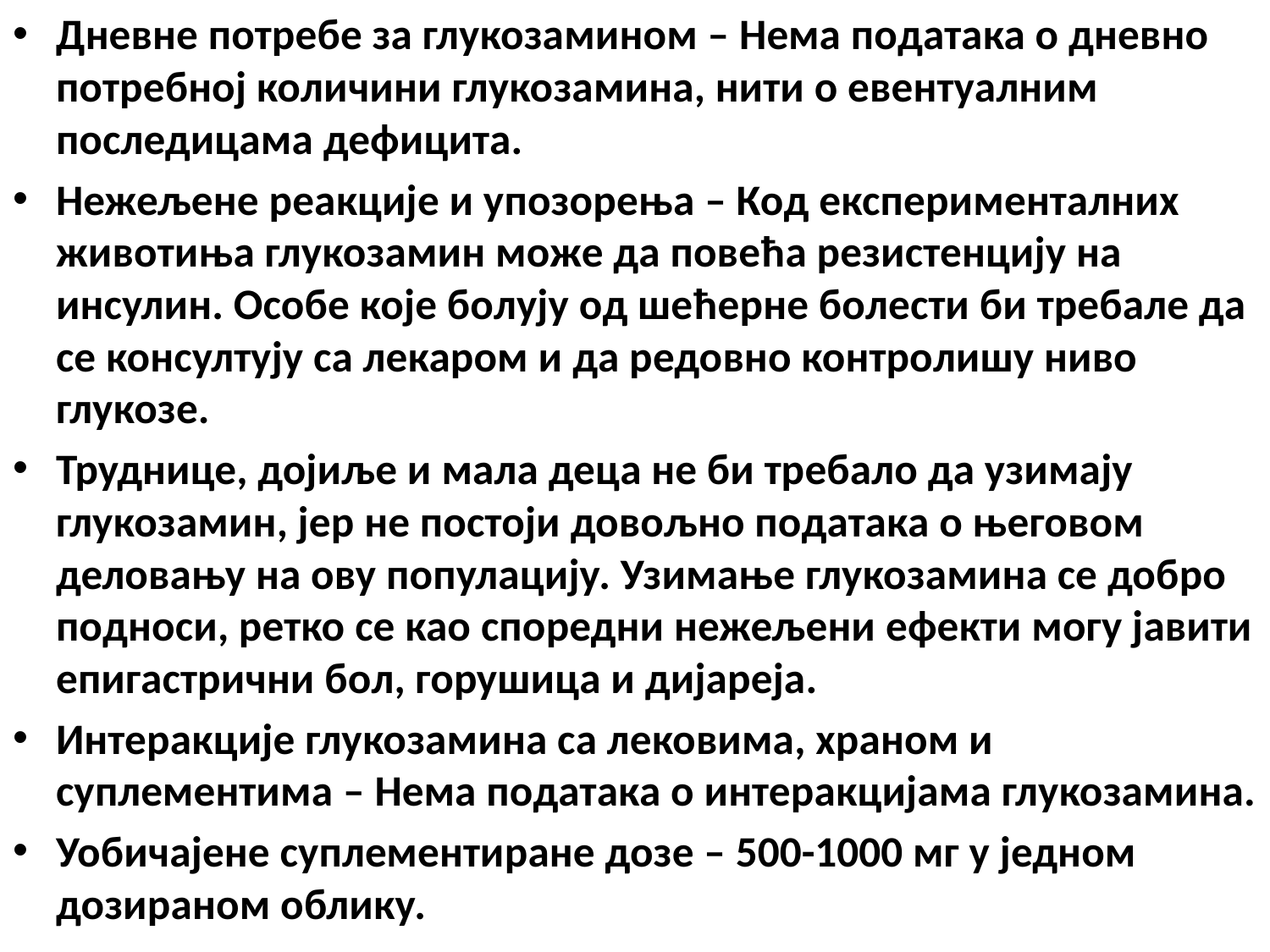

Дневне потребе за глукозамином – Нема података о дневно потребној количини глукозамина, нити о евентуалним последицама дефицита.
Нежељене реакције и упозорења – Код експерименталних животиња глукозамин може да повећа резистенцију на инсулин. Особе које болују од шећерне болести би требале да се консултују са лекаром и да редовно контролишу ниво глукозе.
Труднице, дојиље и мала деца не би требало да узимају глукозамин, јер не постоји довољно података о његовом деловању на ову популацију. Узимање глукозамина се добро подноси, ретко се као споредни нежељени ефекти могу јавити епигастрични бол, горушица и дијареја.
Интеракције глукозамина са лековима, храном и суплементима – Нема података о интеракцијама глукозамина.
Уобичајене суплементиране дозе – 500-1000 мг у једном дозираном облику.